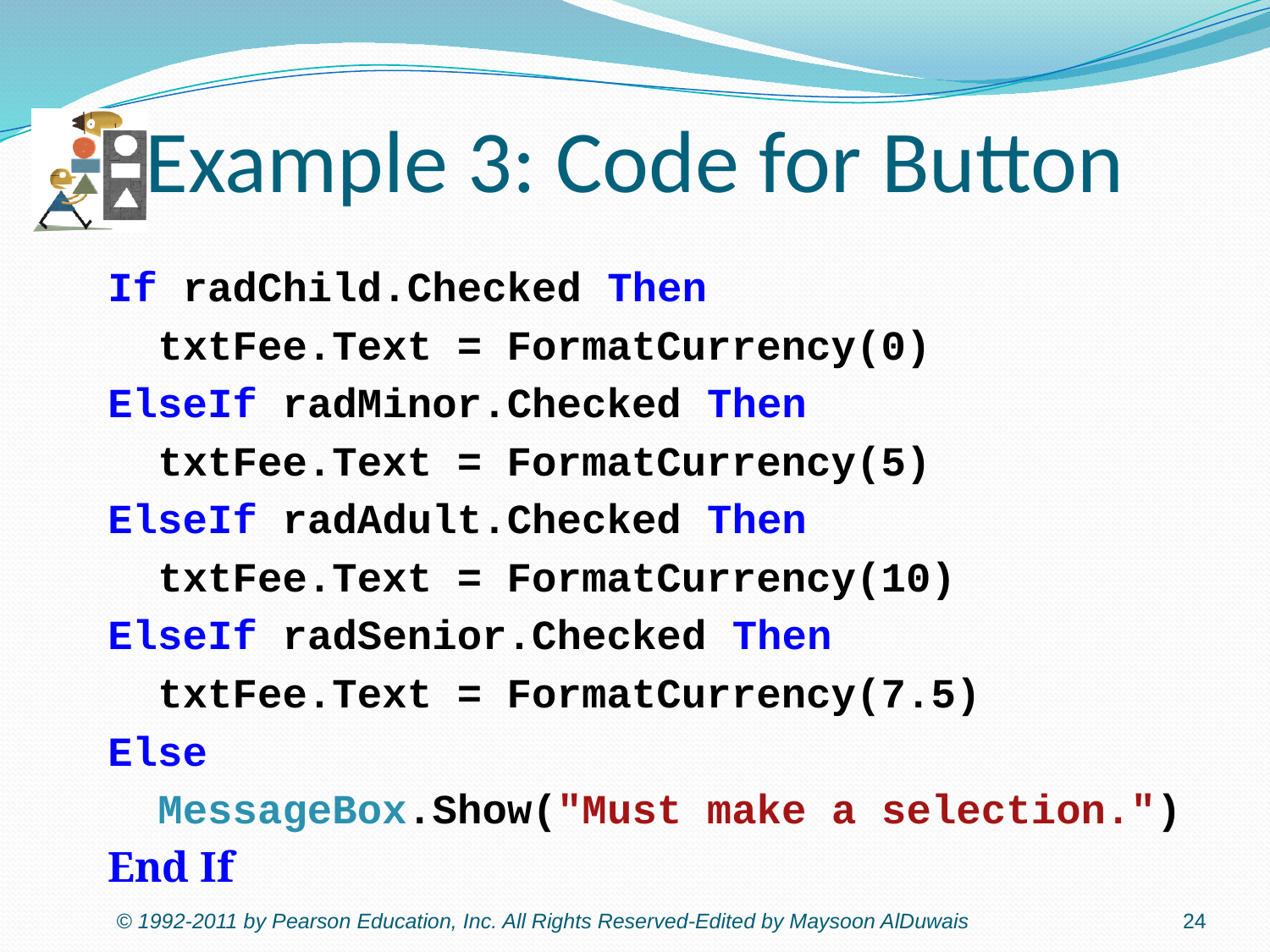

# Example 3: Code for Button
If radChild.Checked Then
  txtFee.Text = FormatCurrency(0)
ElseIf radMinor.Checked Then
  txtFee.Text = FormatCurrency(5)
ElseIf radAdult.Checked Then
  txtFee.Text = FormatCurrency(10)
ElseIf radSenior.Checked Then
  txtFee.Text = FormatCurrency(7.5)
Else
  MessageBox.Show("Must make a selection.")
End If
© 1992-2011 by Pearson Education, Inc. All Rights Reserved-Edited by Maysoon AlDuwais
24